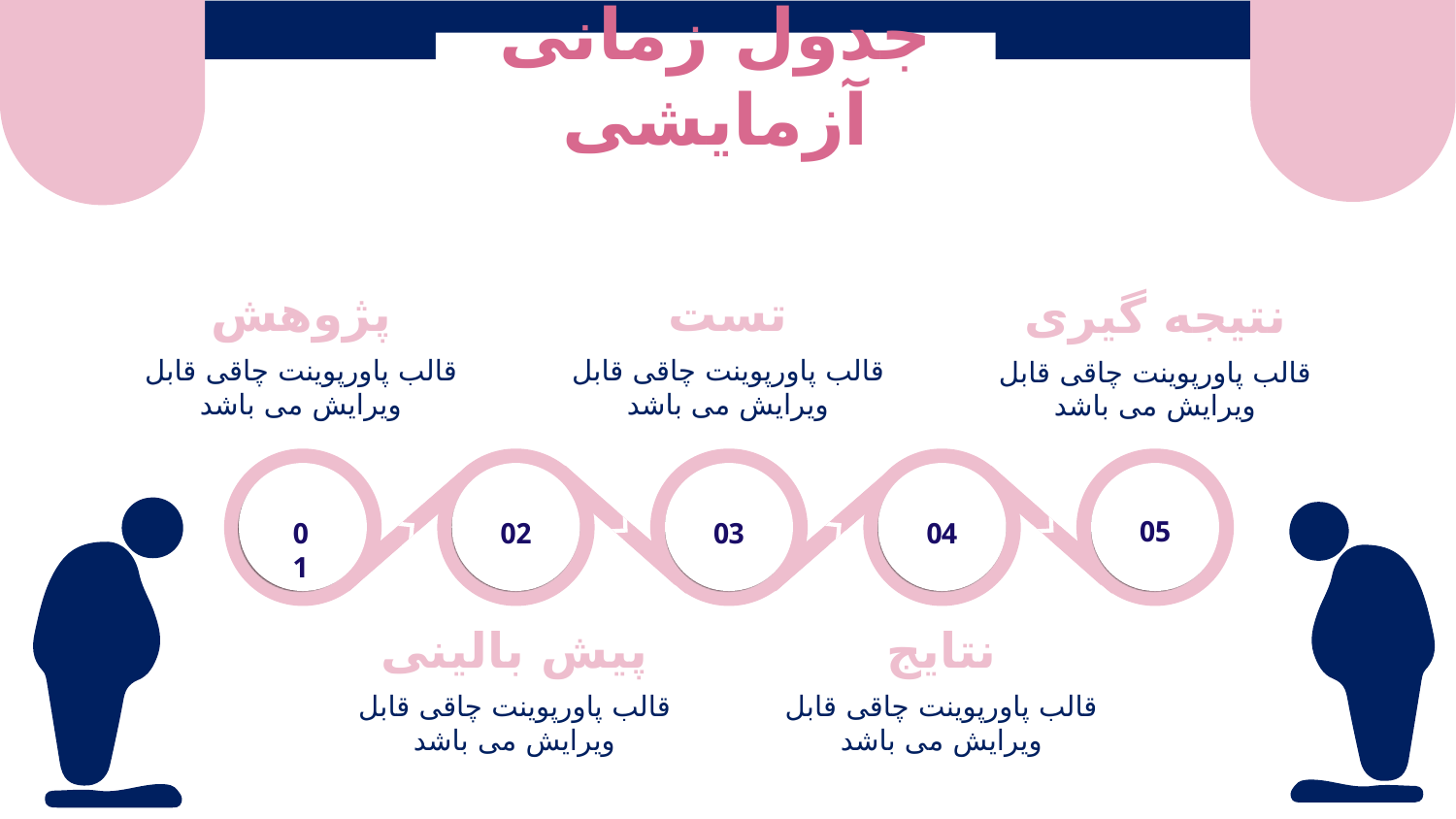

# جدول زمانی آزمایشی
پژوهش
تست
نتیجه گیری
قالب پاورپوینت چاقی قابل ویرایش می باشد
قالب پاورپوینت چاقی قابل ویرایش می باشد
قالب پاورپوینت چاقی قابل ویرایش می باشد

05
02
01
03
04

پیش بالینی
نتایج
قالب پاورپوینت چاقی قابل ویرایش می باشد
قالب پاورپوینت چاقی قابل ویرایش می باشد